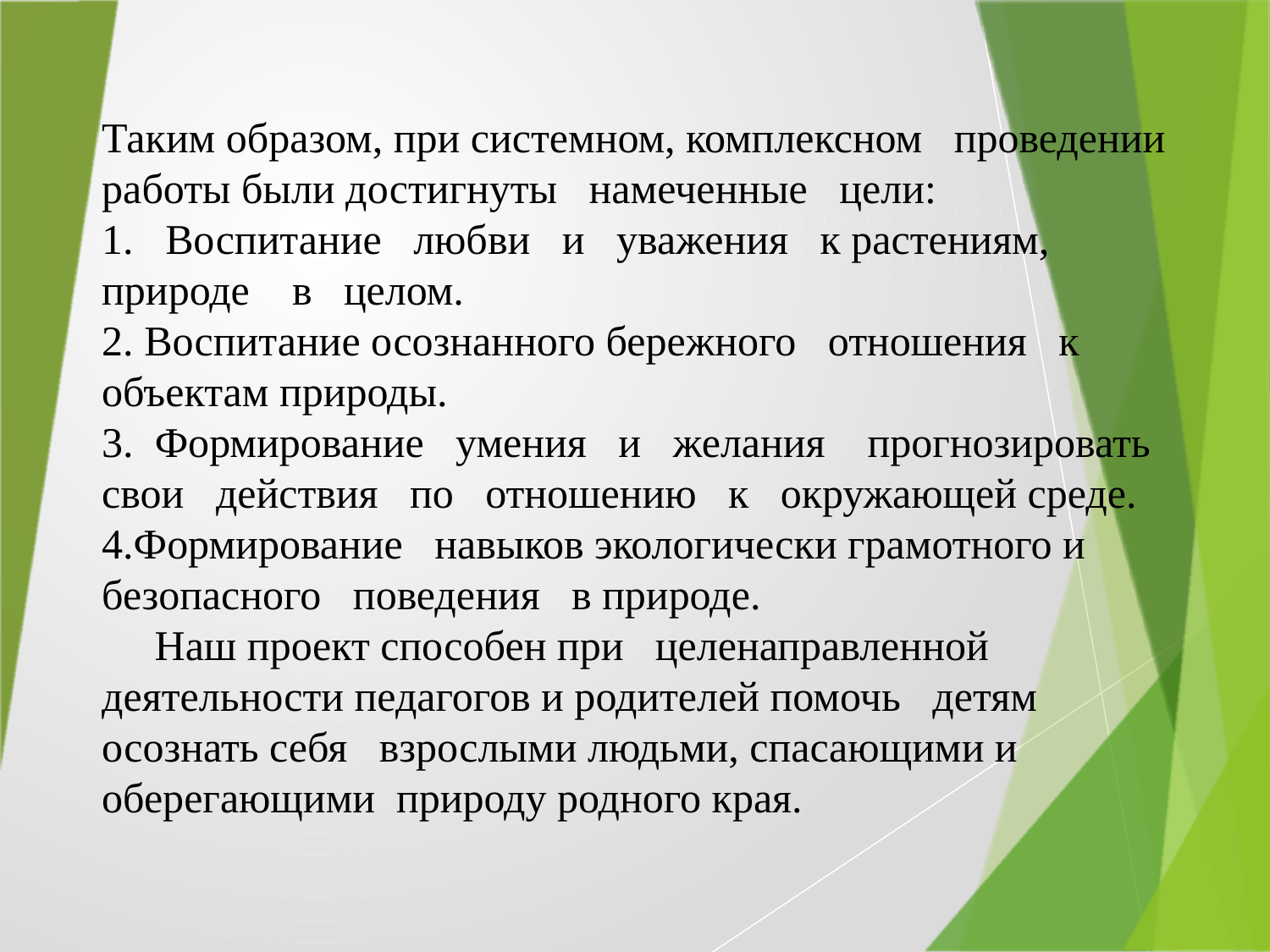

Таким образом, при системном, комплексном   проведении работы были достигнуты   намеченные   цели:
1.   Воспитание   любви   и   уважения   к растениям, природе    в   целом.
2. Воспитание осознанного бережного   отношения   к    объектам природы.
3.  Формирование   умения   и   желания    прогнозировать   свои   действия   по   отношению   к   окружающей среде.
4.Формирование   навыков экологически грамотного и безопасного   поведения   в природе.
     Наш проект способен при   целенаправленной деятельности педагогов и родителей помочь   детям осознать себя   взрослыми людьми, спасающими и   оберегающими  природу родного края.